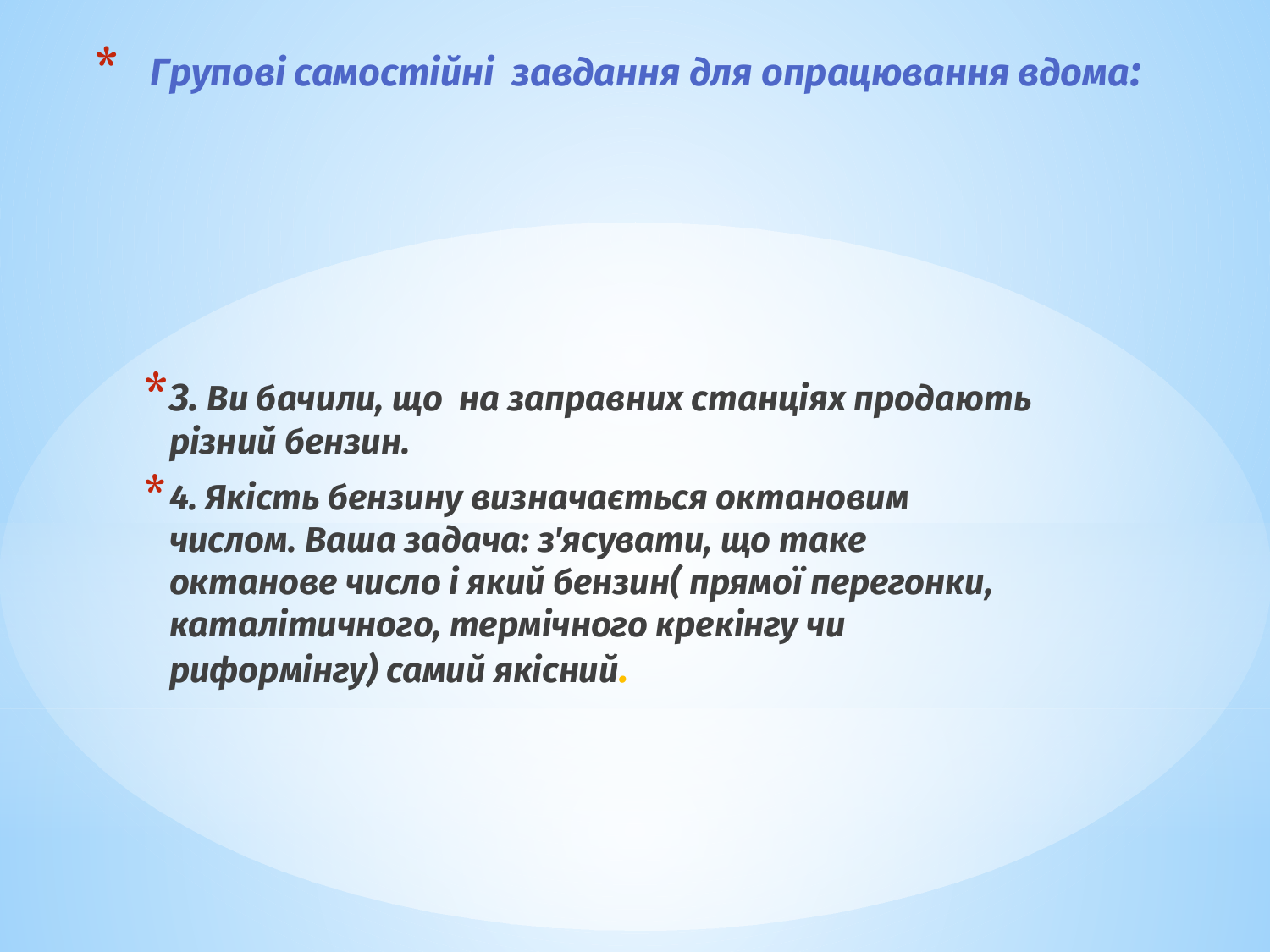

# Групові самостійні  завдання для опрацювання вдома:
3. Ви бачили, що  на заправних станціях продають різний бензин.
4. Якість бензину визначається октановим числом. Ваша задача: з'ясувати, що таке октанове число і який бензин( прямої перегонки, каталітичного, термічного крекінгу чи риформінгу) самий якісний.